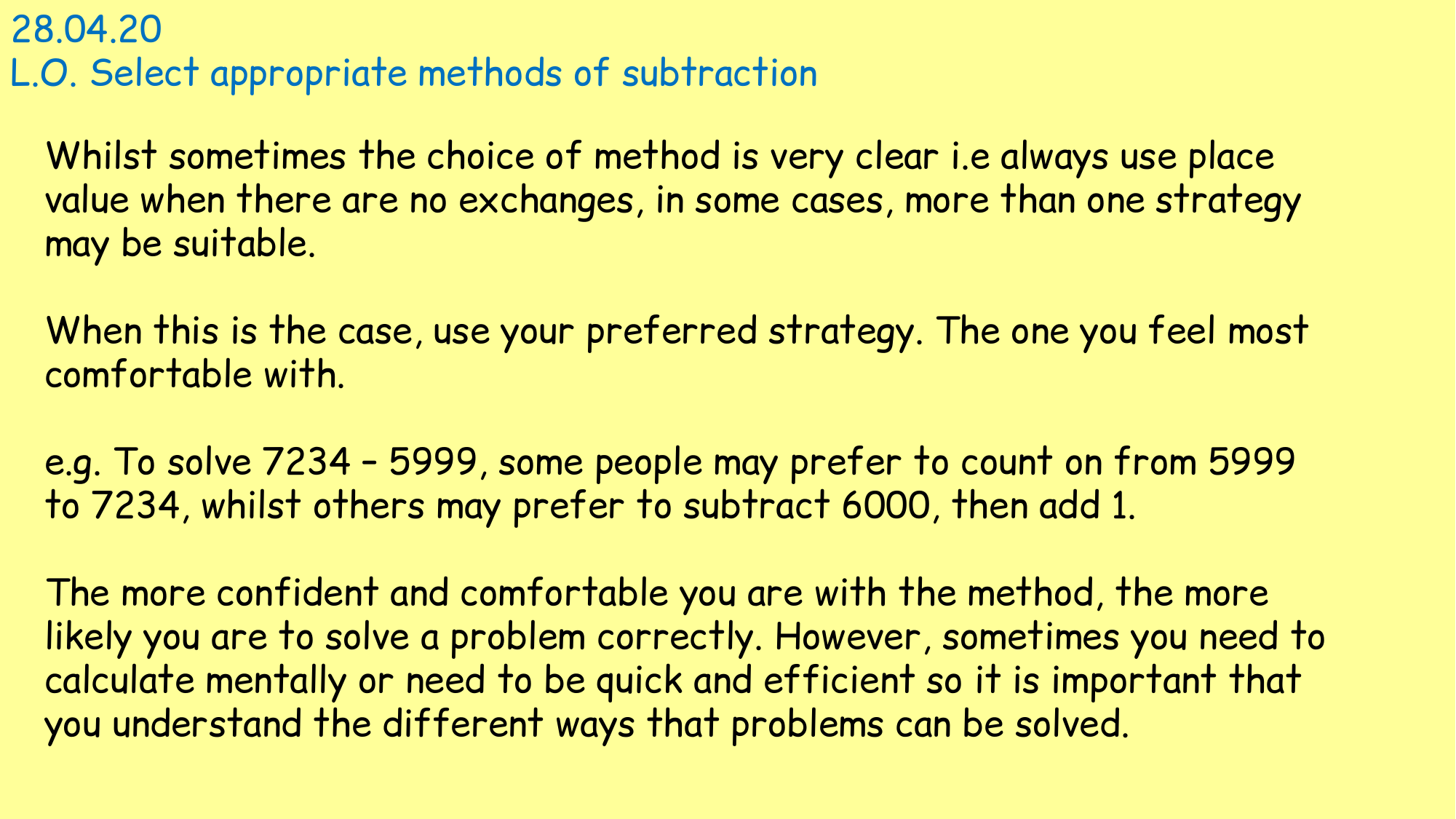

28.04.20
L.O. Select appropriate methods of subtraction
Whilst sometimes the choice of method is very clear i.e always use place value when there are no exchanges, in some cases, more than one strategy may be suitable.

When this is the case, use your preferred strategy. The one you feel most comfortable with.

e.g. To solve 7234 – 5999, some people may prefer to count on from 5999 to 7234, whilst others may prefer to subtract 6000, then add 1.

The more confident and comfortable you are with the method, the more likely you are to solve a problem correctly. However, sometimes you need to calculate mentally or need to be quick and efficient so it is important that you understand the different ways that problems can be solved.